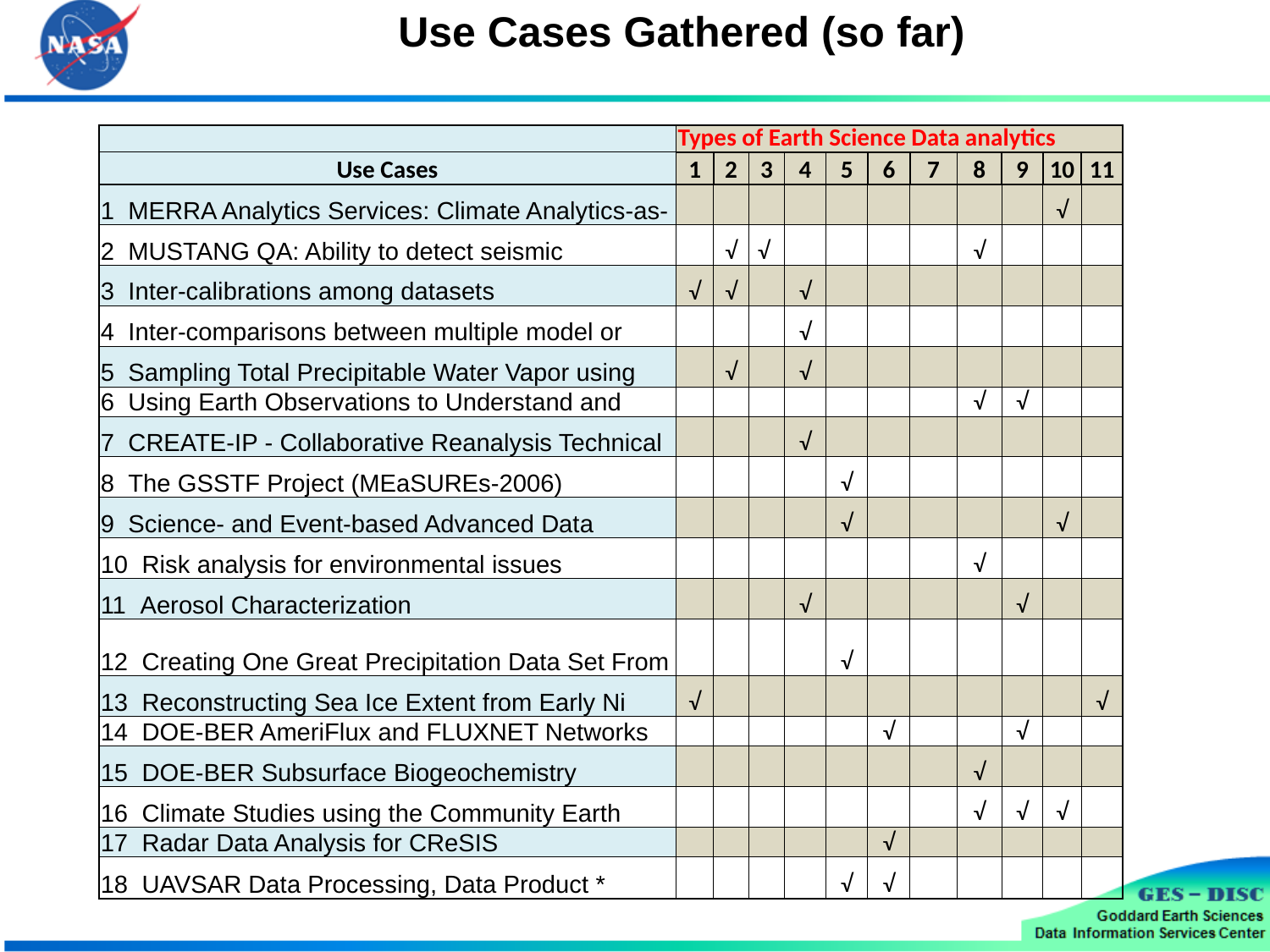

# Use Cases Gathered (so far)

|  | Types of Earth Science Data analytics |  |  |  |  |  |  |  |  |  |  |
| --- | --- | --- | --- | --- | --- | --- | --- | --- | --- | --- | --- |
| Use Cases | 1 | 2 | 3 | 4 | 5 | 6 | 7 | 8 | 9 | 10 | 11 |
| 1 MERRA Analytics Services: Climate Analytics-as- |  |  |  |  |  |  |  |  |  | √ |  |
| 2 MUSTANG QA: Ability to detect seismic |  | √ | √ |  |  |  |  | √ |  |  |  |
| 3  Inter-calibrations among datasets | √ | √ |  | √ |  |  |  |  |  |  |  |
| 4  Inter-comparisons between multiple model or |  |  |  | √ |  |  |  |  |  |  |  |
| 5  Sampling Total Precipitable Water Vapor using |  | √ |  | √ |  |  |  |  |  |  |  |
| 6  Using Earth Observations to Understand and |  |  |  |  |  |  |  | √ | √ |  |  |
| 7  CREATE-IP - Collaborative Reanalysis Technical |  |  |  | √ |  |  |  |  |  |  |  |
| 8  The GSSTF Project (MEaSUREs-2006) |  |  |  |  | √ |  |  |  |  |  |  |
| 9  Science- and Event-based Advanced Data |  |  |  |  | √ |  |  |  |  | √ |  |
| 10  Risk analysis for environmental issues |  |  |  |  |  |  |  | √ |  |  |  |
| 11  Aerosol Characterization |  |  |  | √ |  |  |  |  | √ |  |  |
| 12  Creating One Great Precipitation Data Set From |  |  |  |  | √ |  |  |  |  |  |  |
| 13  Reconstructing Sea Ice Extent from Early Ni | √ |  |  |  |  |  |  |  |  |  | √ |
| 14  DOE-BER AmeriFlux and FLUXNET Networks |  |  |  |  |  | √ |  |  | √ |  |  |
| 15  DOE-BER Subsurface Biogeochemistry |  |  |  |  |  |  |  | √ |  |  |  |
| 16  Climate Studies using the Community Earth |  |  |  |  |  |  |  | √ | √ | √ |  |
| 17  Radar Data Analysis for CReSIS |  |  |  |  |  | √ |  |  |  |  |  |
| 18  UAVSAR Data Processing, Data Product \* |  |  |  |  | √ | √ |  |  |  |  |  |